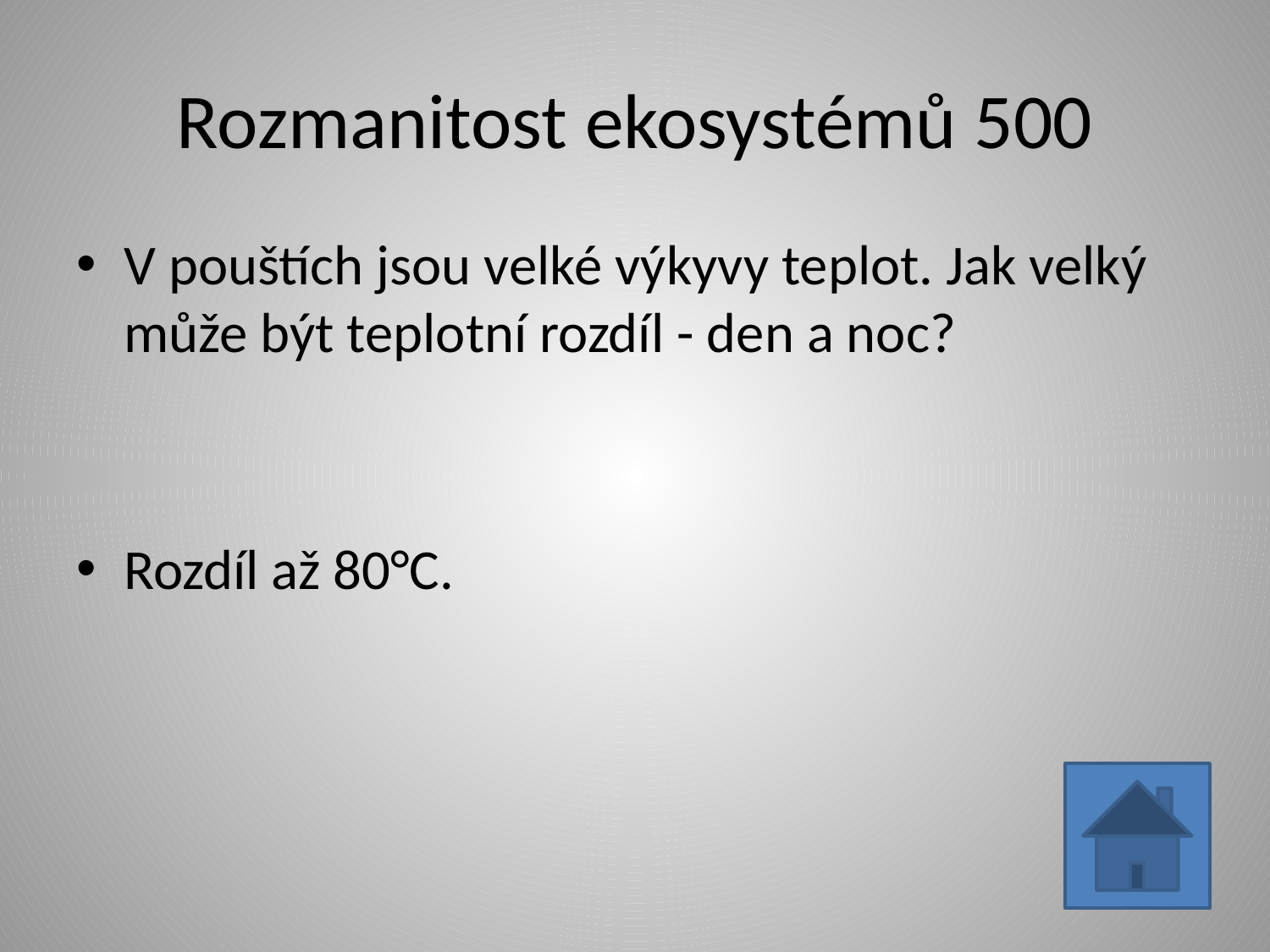

# Rozmanitost ekosystémů 500
V pouštích jsou velké výkyvy teplot. Jak velký může být teplotní rozdíl - den a noc?

Rozdíl až 80°C.